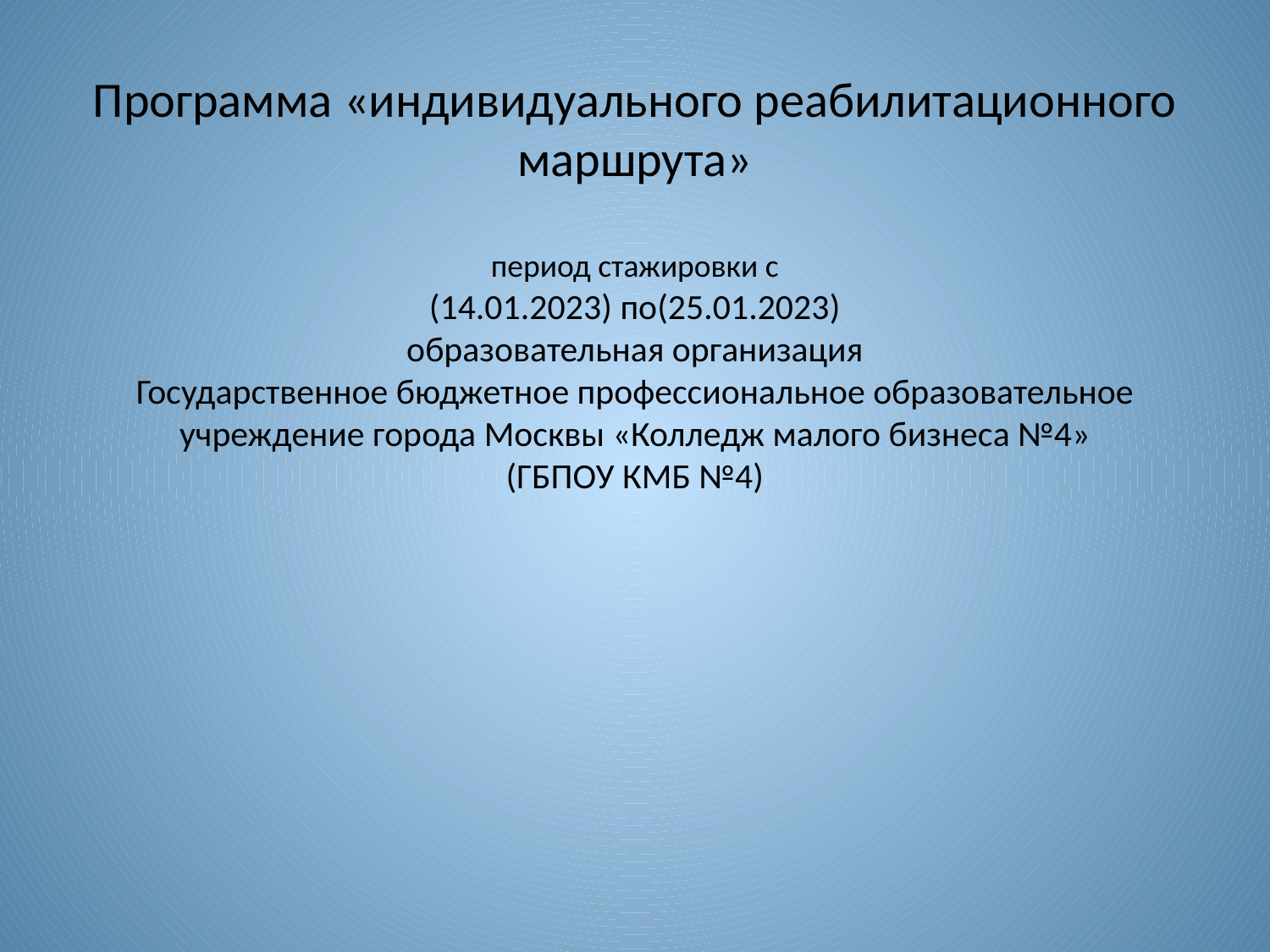

# Программа «индивидуального реабилитационного маршрута» период стажировки с (14.01.2023) по(25.01.2023) образовательная организация Государственное бюджетное профессиональное образовательное учреждение города Москвы «Колледж малого бизнеса №4» (ГБПОУ КМБ №4)